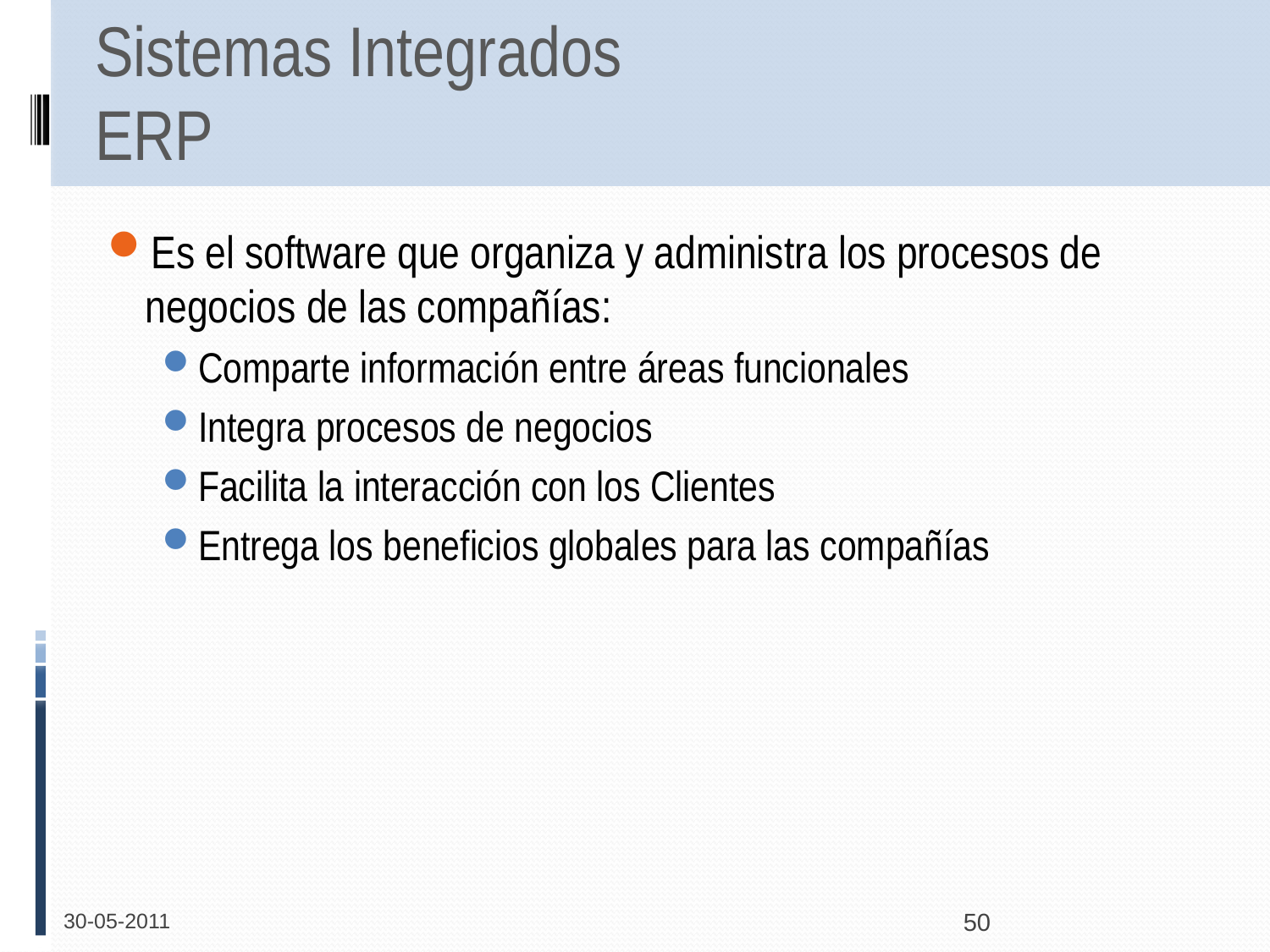

# Sistemas Integrados ERP
Es el software que organiza y administra los procesos de negocios de las compañías:
Comparte información entre áreas funcionales
Integra procesos de negocios
Facilita la interacción con los Clientes
Entrega los beneficios globales para las compañías

30-05-2011
50